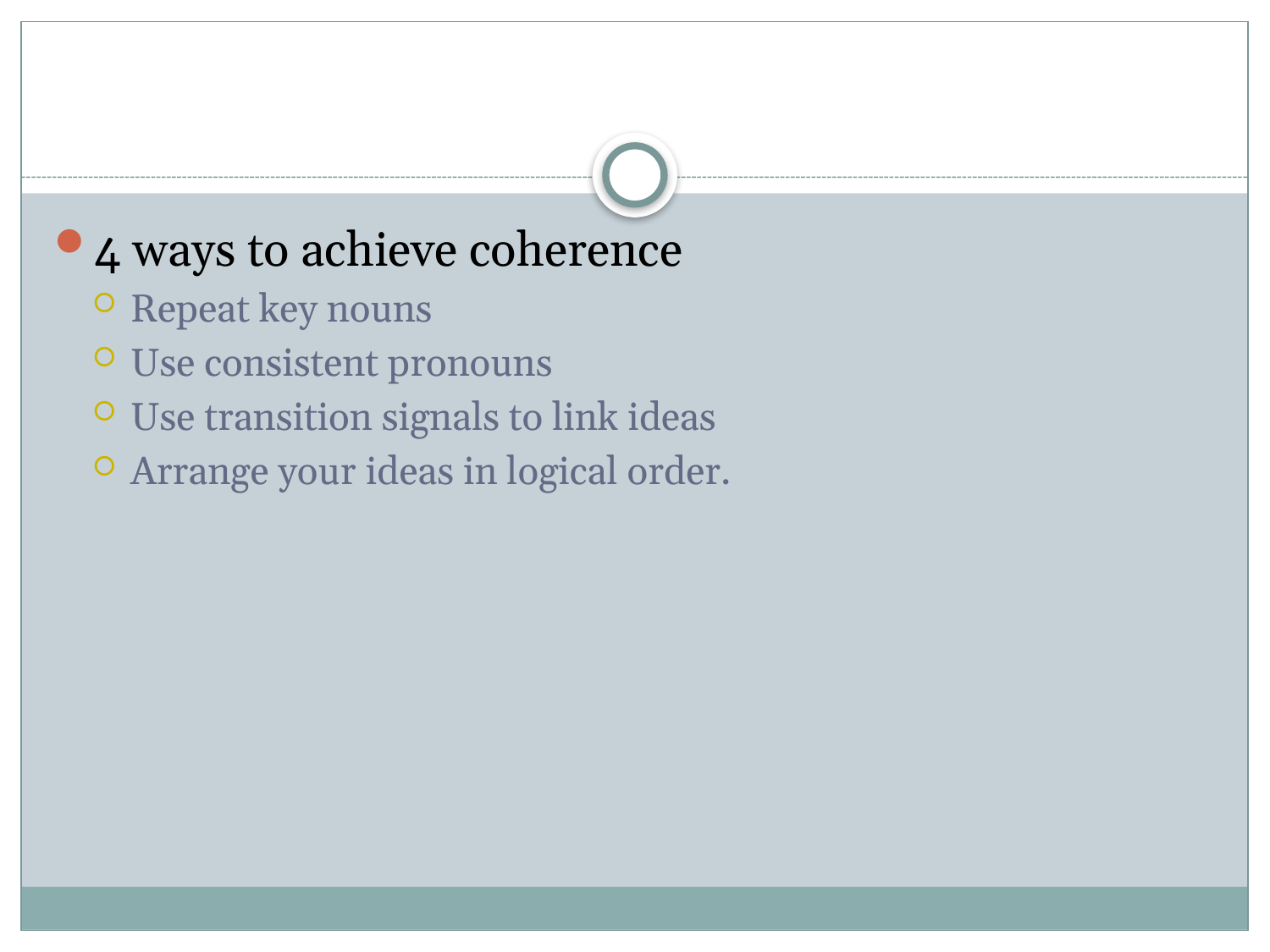

#
4 ways to achieve coherence
Repeat key nouns
Use consistent pronouns
Use transition signals to link ideas
Arrange your ideas in logical order.